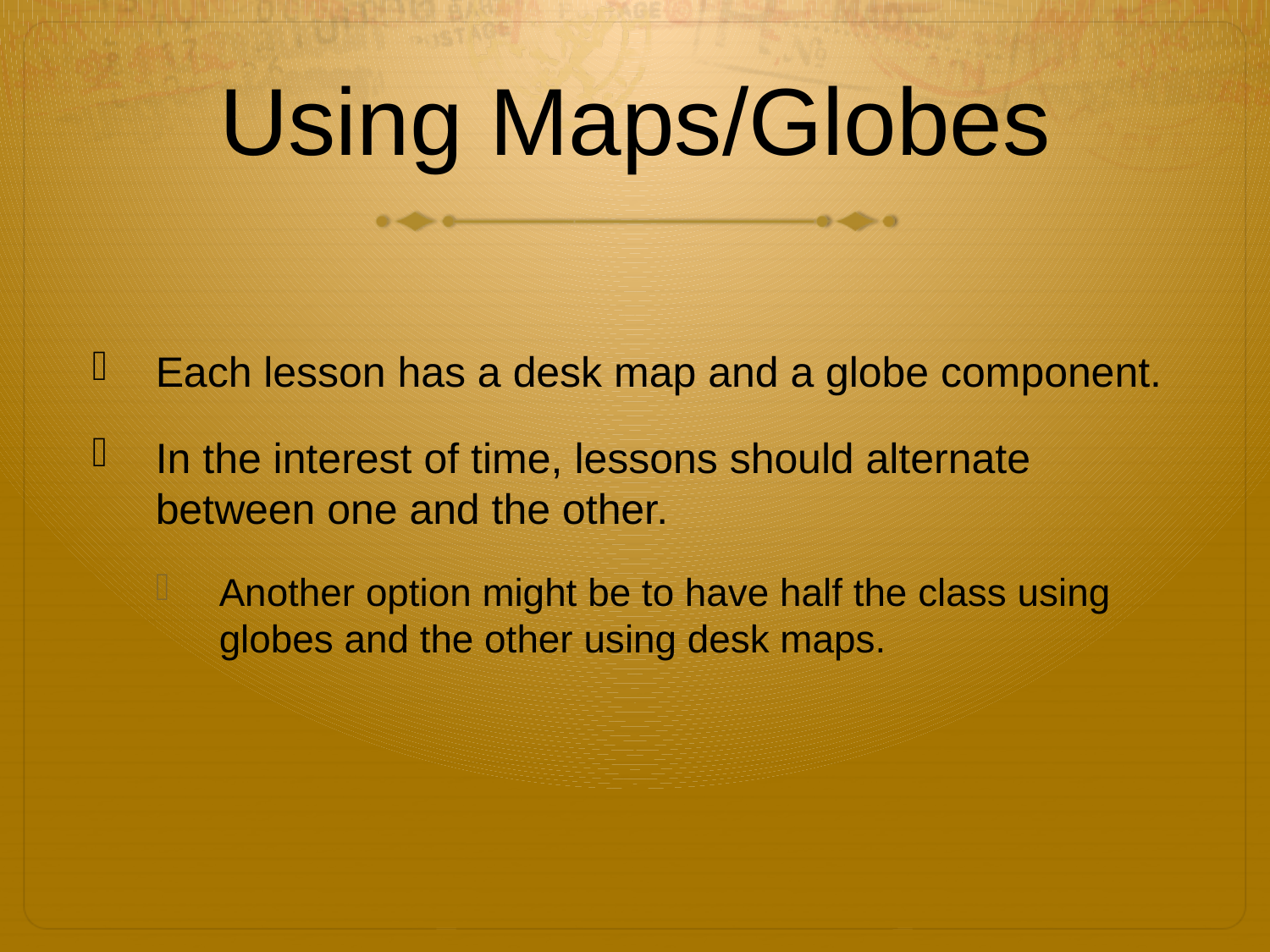

# Using Maps/Globes
Each lesson has a desk map and a globe component.
In the interest of time, lessons should alternate between one and the other.
Another option might be to have half the class using globes and the other using desk maps.